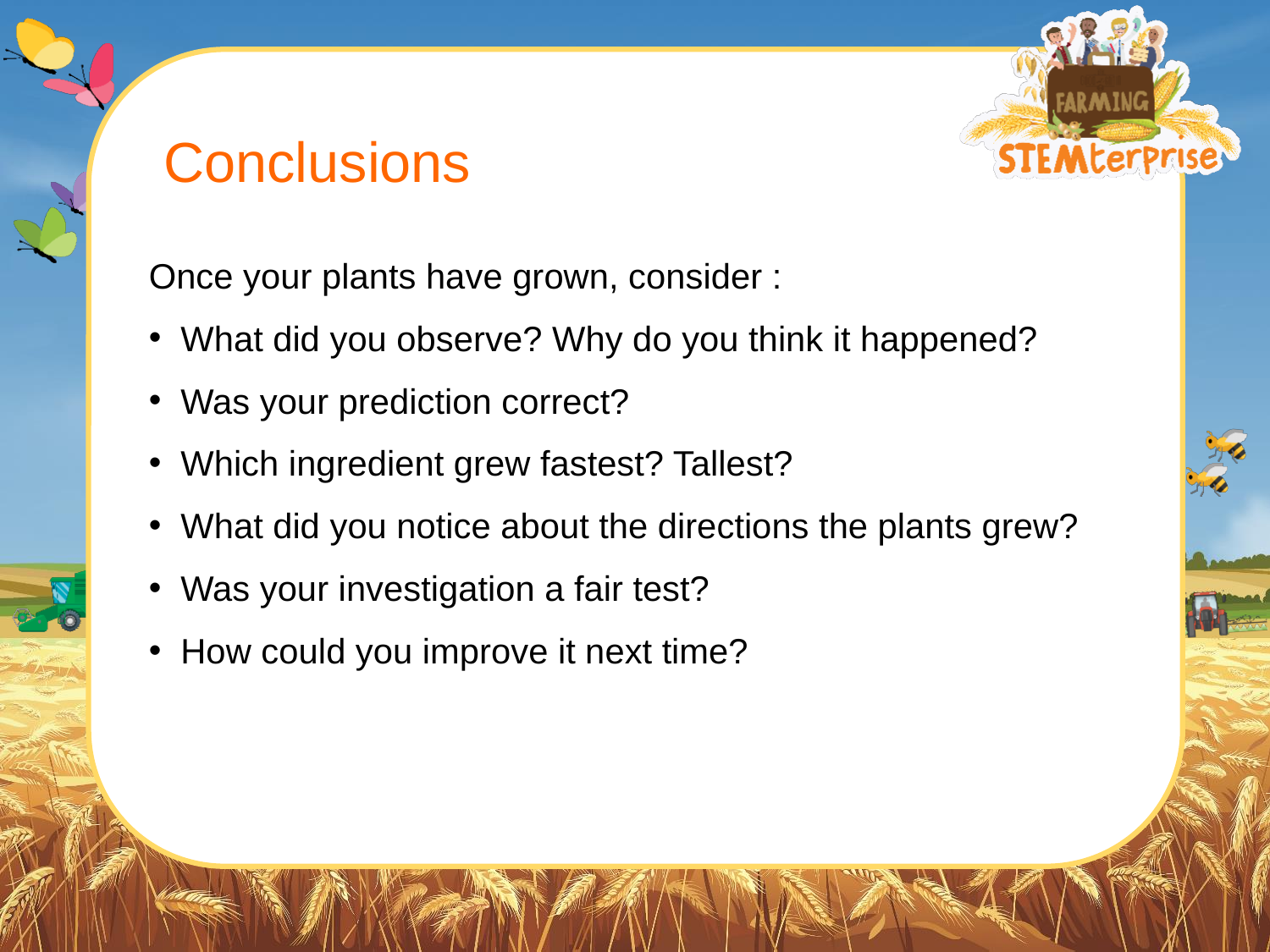

# Conclusions
Once your plants have grown, consider :
What did you observe? Why do you think it happened?
Was your prediction correct?
Which ingredient grew fastest? Tallest?
What did you notice about the directions the plants grew?
Was your investigation a fair test?
How could you improve it next time?